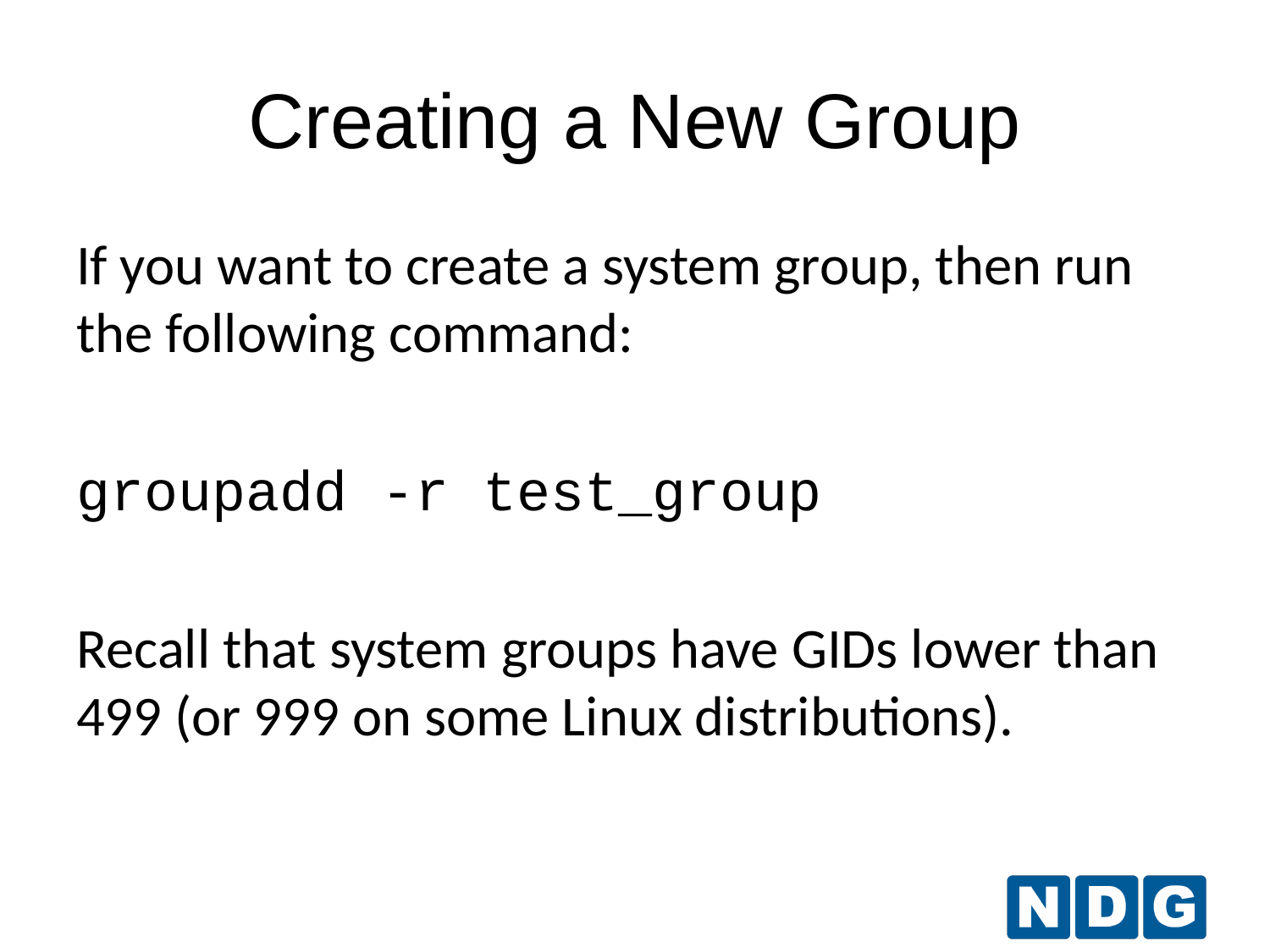

Creating a New Group
If you want to create a system group, then run the following command:

groupadd -r test_group

Recall that system groups have GIDs lower than 499 (or 999 on some Linux distributions).